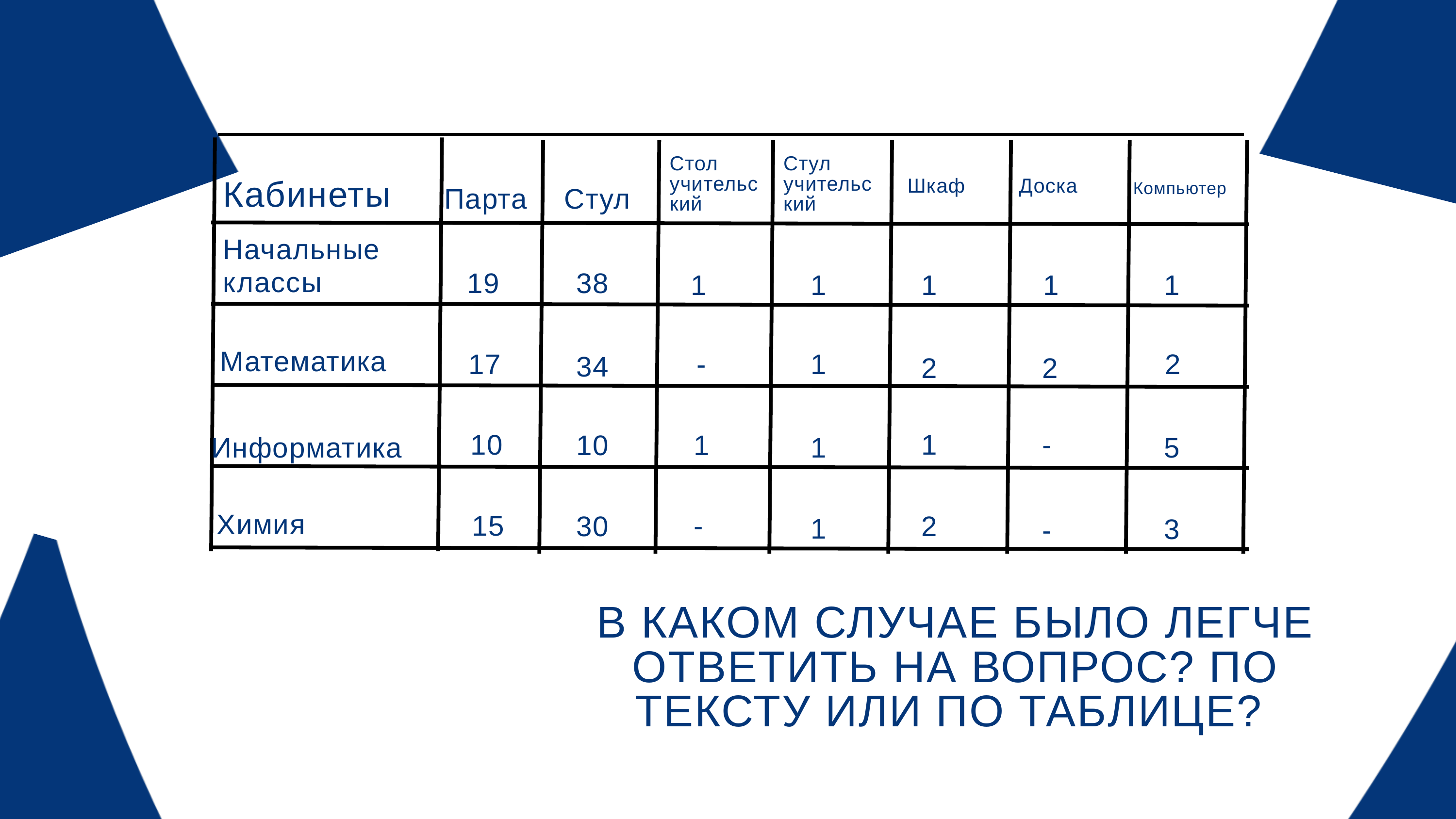

Стол учительский
Стул учительский
Шкаф
Доска
Кабинеты
Компьютер
Парта
Стул

Начальные классы
19
38
1
1
1
1
1

Математика
17
-
1
2
34
2
2

10
1
-
10
1
5
Информатика
1

Химия
15
-
30
2
1
3
-

В КАКОМ СЛУЧАЕ БЫЛО ЛЕГЧЕ ОТВЕТИТЬ НА ВОПРОС? ПО ТЕКСТУ ИЛИ ПО ТАБЛИЦЕ?